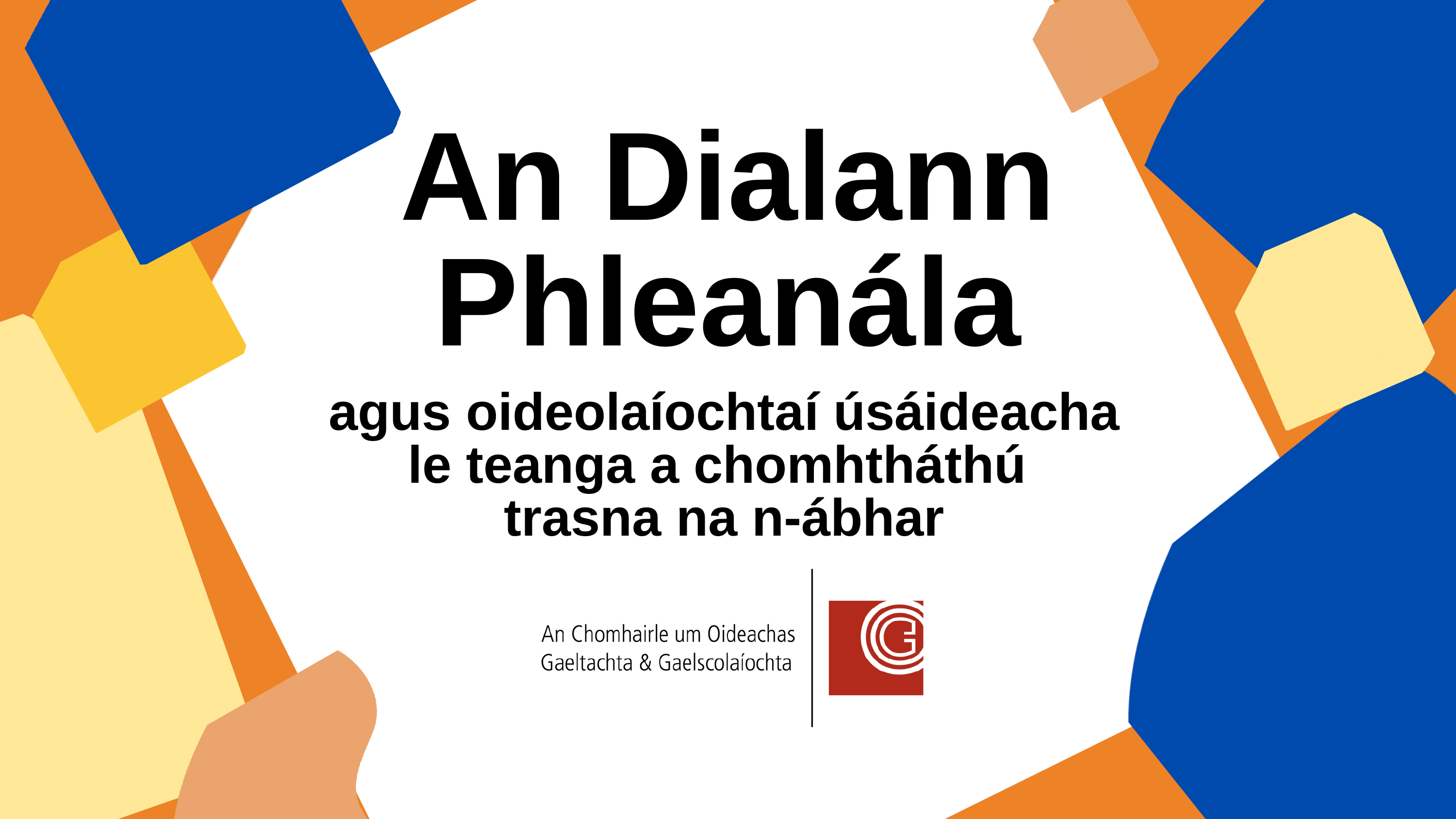

An Dialann Phleanála

 agus oideolaíochtaí úsáideacha
le teanga a chomhtháthú
trasna na n-ábhar